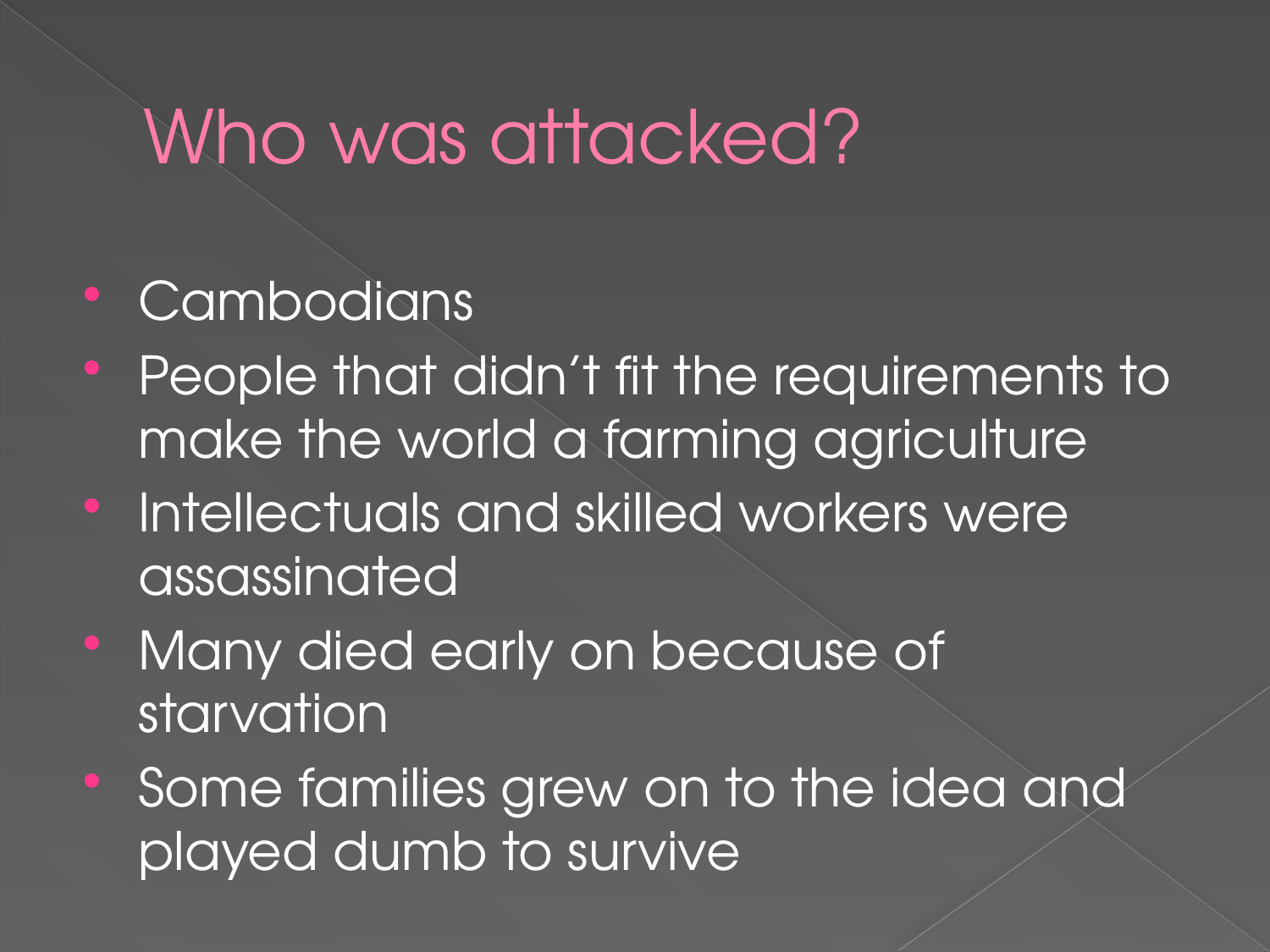

# Who was attacked?
Cambodians
People that didn’t fit the requirements to make the world a farming agriculture
Intellectuals and skilled workers were assassinated
Many died early on because of starvation
Some families grew on to the idea and played dumb to survive